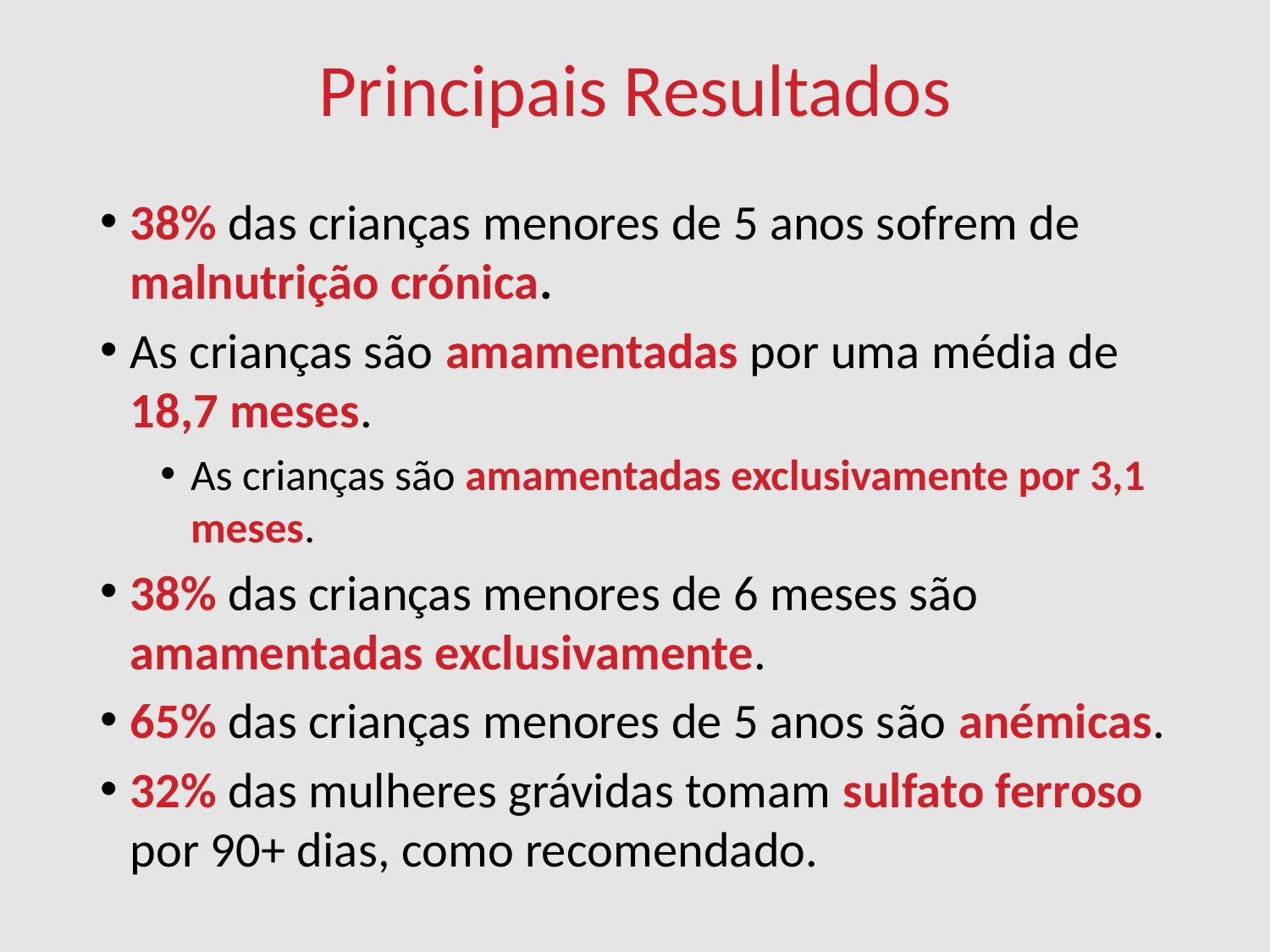

Principais Resultados
38% das crianças menores de 5 anos sofrem de malnutrição crónica.
As crianças são amamentadas por uma média de 18,7 meses.
As crianças são amamentadas exclusivamente por 3,1 meses.
38% das crianças menores de 6 meses são amamentadas exclusivamente.
65% das crianças menores de 5 anos são anémicas.
32% das mulheres grávidas tomam sulfato ferroso por 90+ dias, como recomendado.